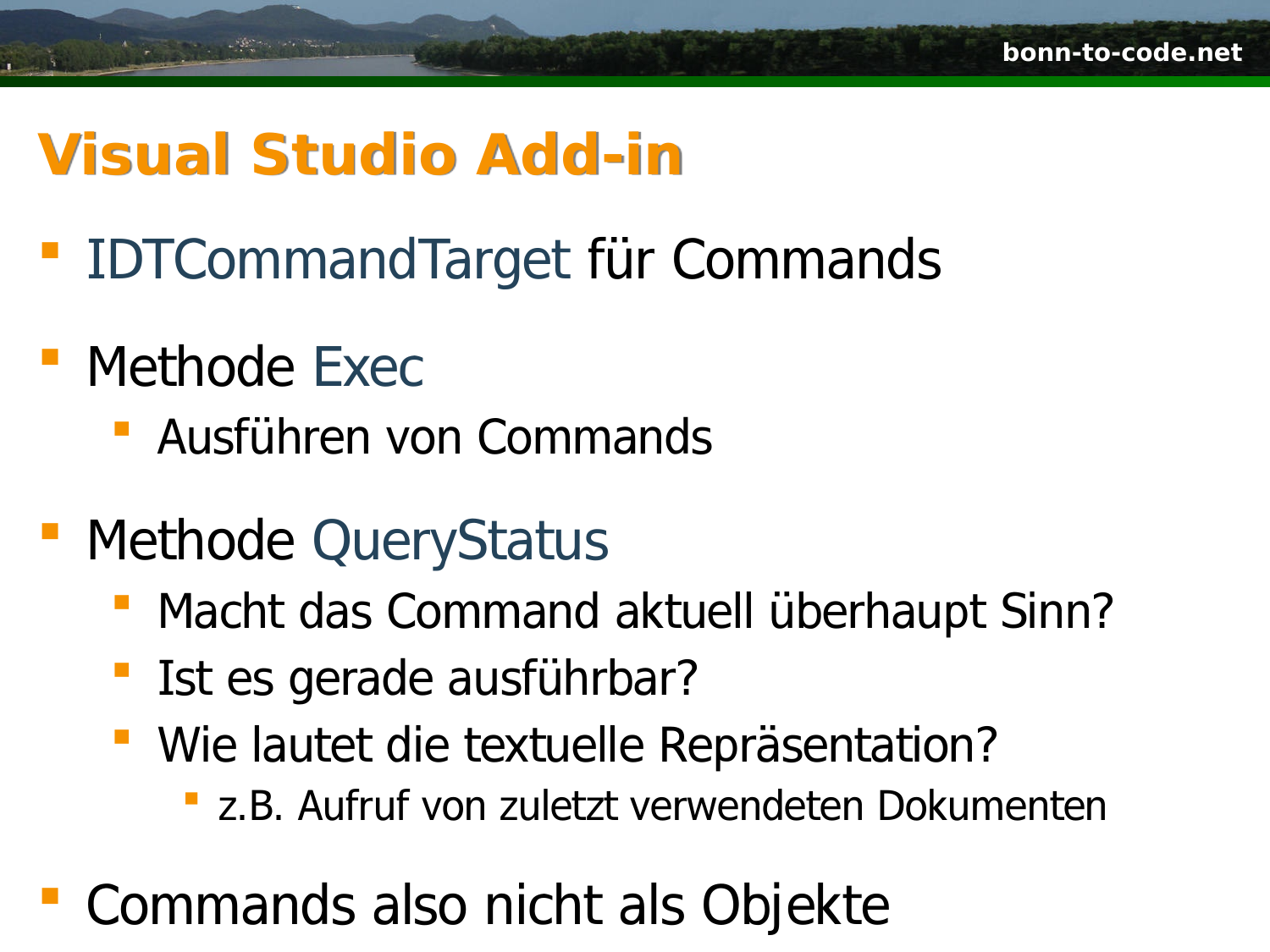

# Visual Studio Add-in
IDTCommandTarget für Commands
Methode Exec
Ausführen von Commands
Methode QueryStatus
Macht das Command aktuell überhaupt Sinn?
Ist es gerade ausführbar?
Wie lautet die textuelle Repräsentation?
z.B. Aufruf von zuletzt verwendeten Dokumenten
Commands also nicht als Objekte